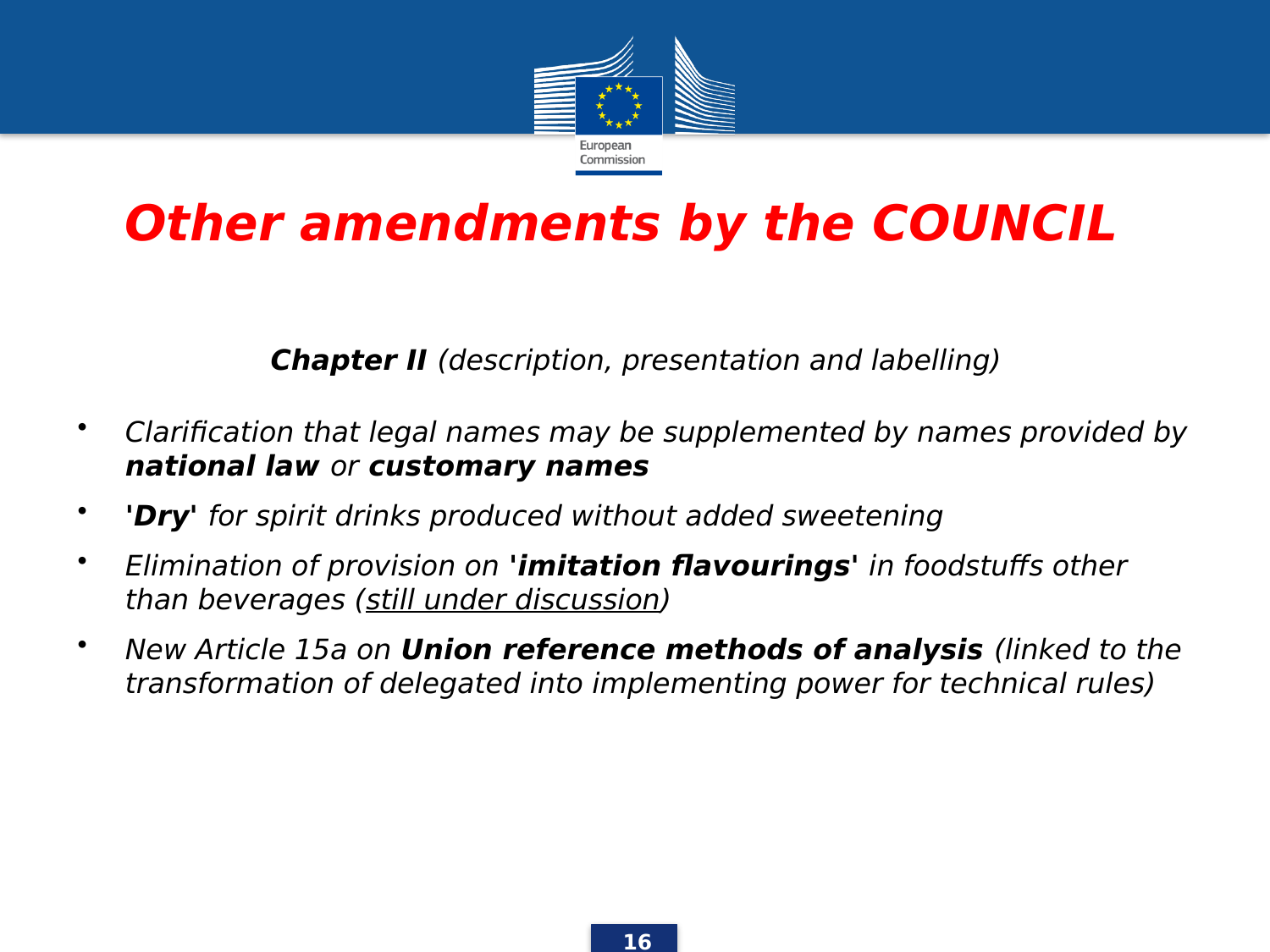

# Other amendments by the COUNCIL

Chapter II (description, presentation and labelling)
Clarification that legal names may be supplemented by names provided by national law or customary names
'Dry' for spirit drinks produced without added sweetening
Elimination of provision on 'imitation flavourings' in foodstuffs other than beverages (still under discussion)
New Article 15a on Union reference methods of analysis (linked to the transformation of delegated into implementing power for technical rules)